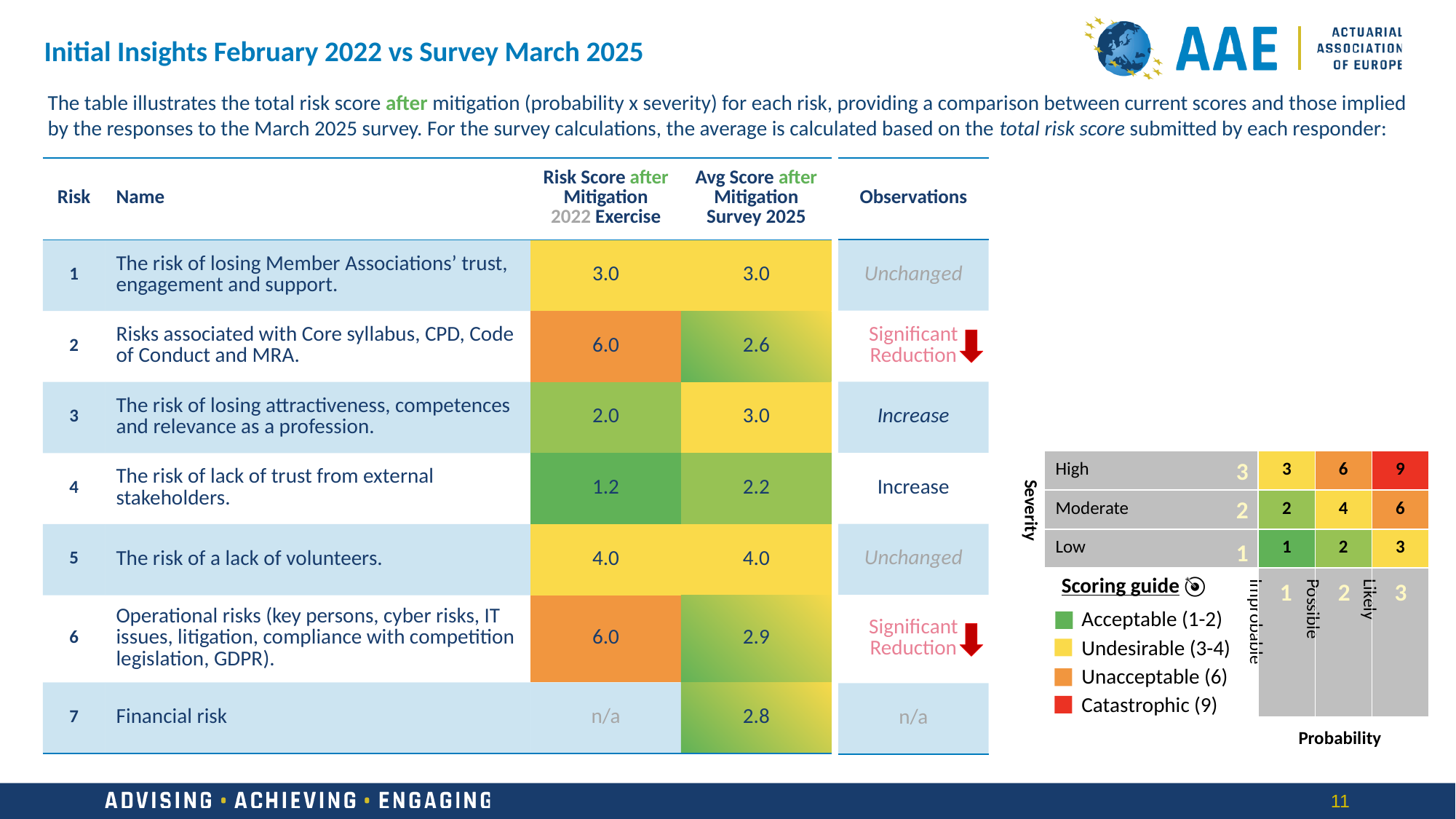

Initial Insights February 2022 vs Survey March 2025
The table illustrates the total risk score after mitigation (probability x severity) for each risk, providing a comparison between current scores and those implied by the responses to the March 2025 survey. For the survey calculations, the average is calculated based on the total risk score submitted by each responder:
| Risk | Name | Risk Score after Mitigation 2022 Exercise | Avg Score after Mitigation Survey 2025 |
| --- | --- | --- | --- |
| 1 | The risk of losing Member Associations’ trust, engagement and support. | 3.0 | 3.0 |
| 2 | Risks associated with Core syllabus, CPD, Code of Conduct and MRA. | 6.0 | 2.6 |
| 3 | The risk of losing attractiveness, competences and relevance as a profession. | 2.0 | 3.0 |
| 4 | The risk of lack of trust from external stakeholders. | 1.2 | 2.2 |
| 5 | The risk of a lack of volunteers. | 4.0 | 4.0 |
| 6 | Operational risks (key persons, cyber risks, IT issues, litigation, compliance with competition legislation, GDPR). | 6.0 | 2.9 |
| 7 | Financial risk | n/a | 2.8 |
| Observations |
| --- |
| Unchanged |
| Significant Reduction |
| Increase |
| Increase |
| Unchanged |
| Significant Reduction |
| n/a |

3
| High | 3 | 6 | 9 |
| --- | --- | --- | --- |
| Moderate | 2 | 4 | 6 |
| Low | 1 | 2 | 3 |
|  | Improbable | Possible | Likely |
Severity
2
1
Scoring guide 🎯
1
2
3
Acceptable (1-2)
Undesirable (3-4)
Unacceptable (6)
Catastrophic (9)

Probability
11